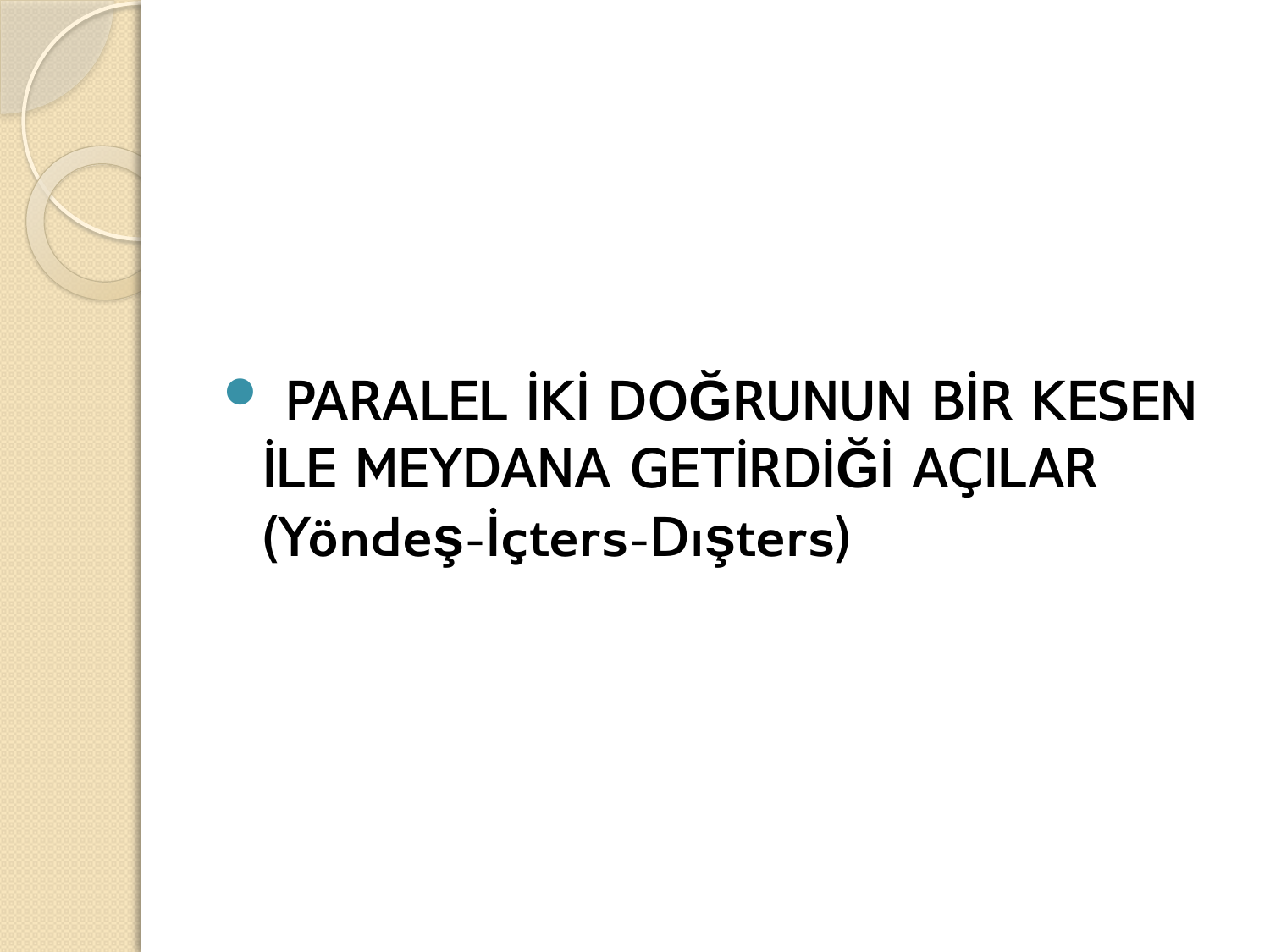

#

 PARALEL İKİ DOĞRUNUN BİR KESEN İLE MEYDANA GETİRDİĞİ AÇILAR (Yöndeş-İçters-Dışters)